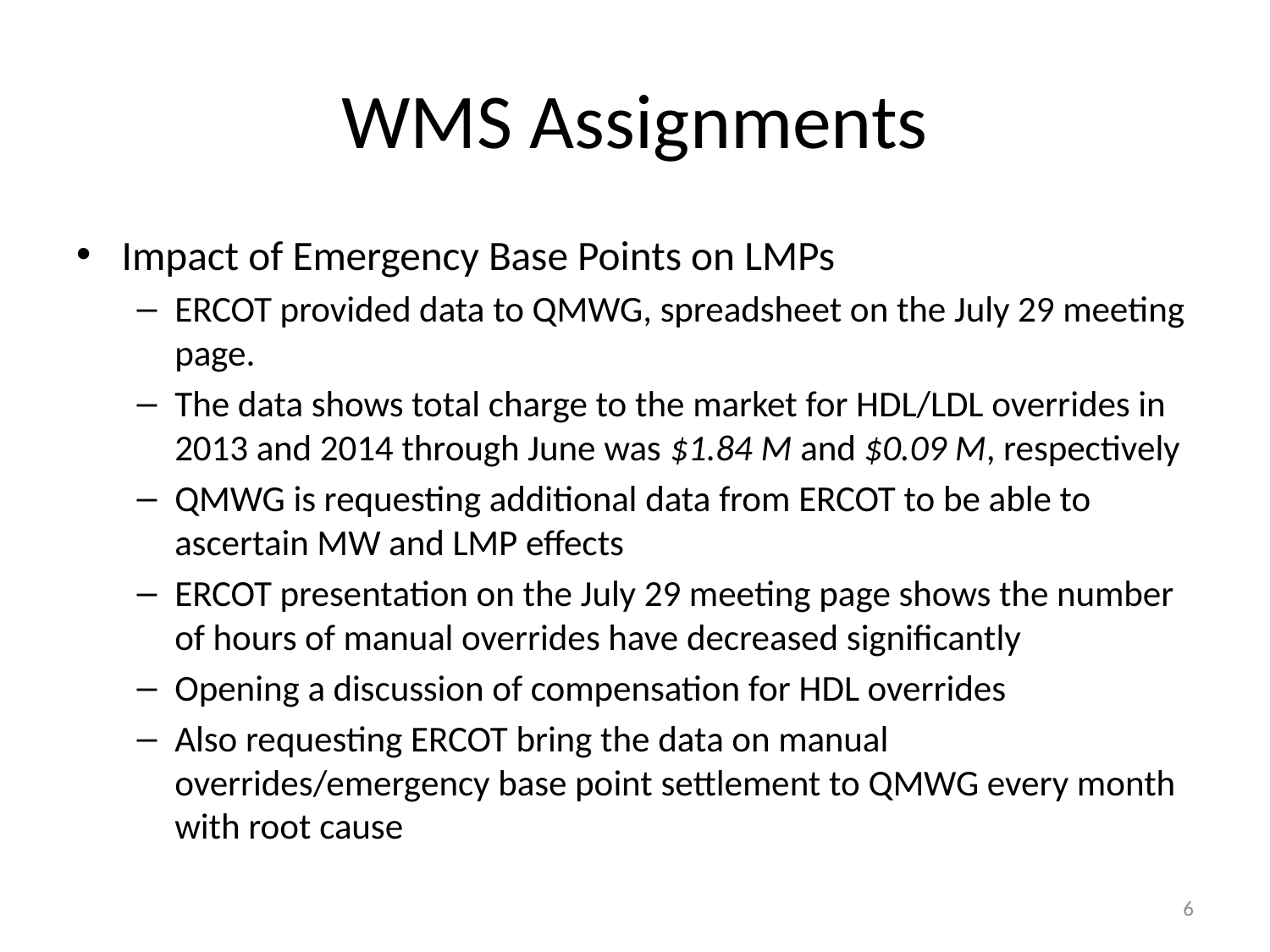

# WMS Assignments
Impact of Emergency Base Points on LMPs
ERCOT provided data to QMWG, spreadsheet on the July 29 meeting page.
The data shows total charge to the market for HDL/LDL overrides in 2013 and 2014 through June was $1.84 M and $0.09 M, respectively
QMWG is requesting additional data from ERCOT to be able to ascertain MW and LMP effects
ERCOT presentation on the July 29 meeting page shows the number of hours of manual overrides have decreased significantly
Opening a discussion of compensation for HDL overrides
Also requesting ERCOT bring the data on manual overrides/emergency base point settlement to QMWG every month with root cause
6